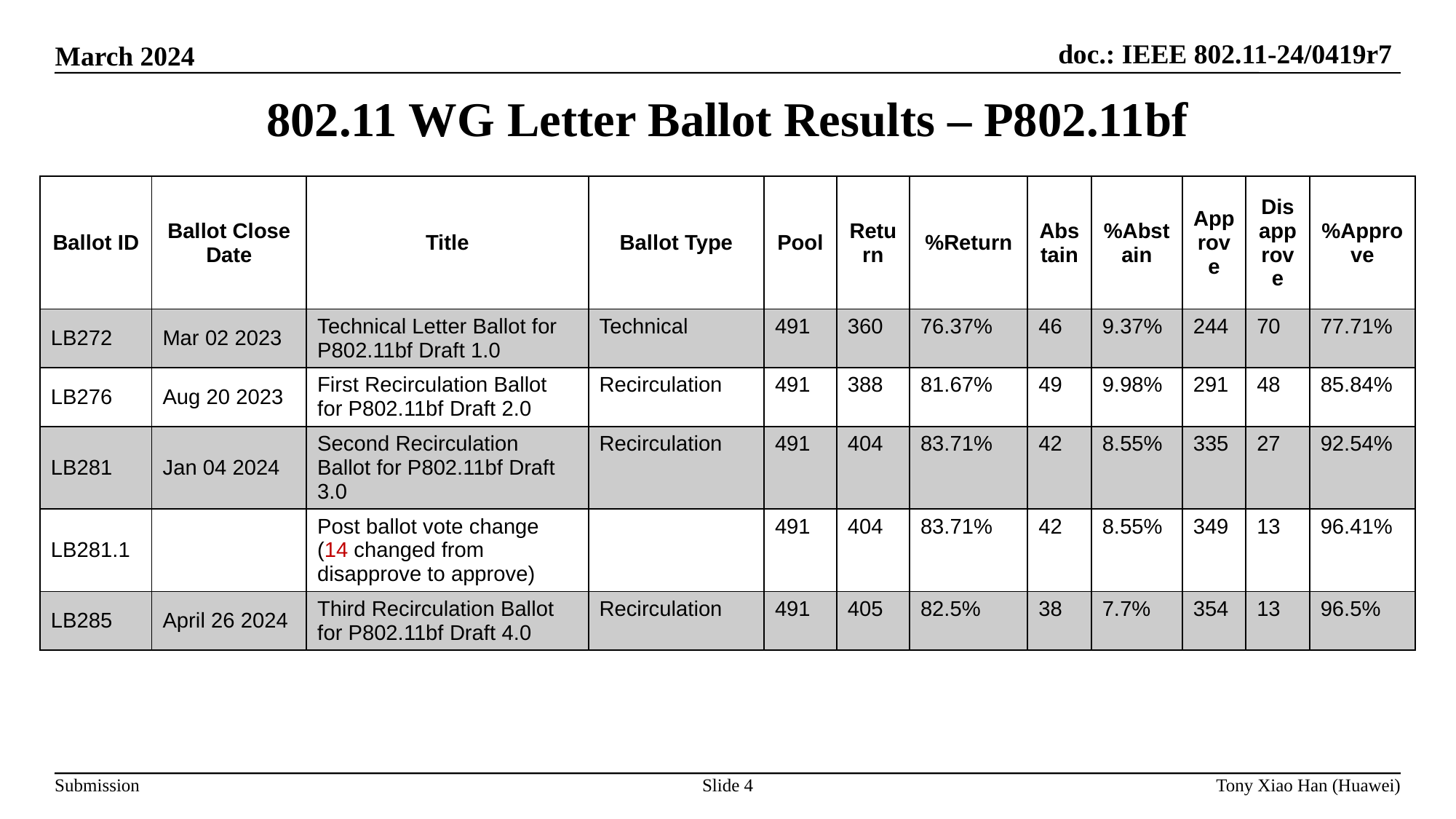

802.11 WG Letter Ballot Results – P802.11bf
| Ballot ID | Ballot Close Date | Title | Ballot Type | Pool | Return | %Return | Abstain | %Abstain | Approve | Disapprove | %Approve |
| --- | --- | --- | --- | --- | --- | --- | --- | --- | --- | --- | --- |
| LB272 | Mar 02 2023 | Technical Letter Ballot for P802.11bf Draft 1.0 | Technical | 491 | 360 | 76.37% | 46 | 9.37% | 244 | 70 | 77.71% |
| LB276 | Aug 20 2023 | First Recirculation Ballot for P802.11bf Draft 2.0 | Recirculation | 491 | 388 | 81.67% | 49 | 9.98% | 291 | 48 | 85.84% |
| LB281 | Jan 04 2024 | Second Recirculation Ballot for P802.11bf Draft 3.0 | Recirculation | 491 | 404 | 83.71% | 42 | 8.55% | 335 | 27 | 92.54% |
| LB281.1 |  | Post ballot vote change (14 changed from disapprove to approve) |  | 491 | 404 | 83.71% | 42 | 8.55% | 349 | 13 | 96.41% |
| LB285 | April 26 2024 | Third Recirculation Ballot for P802.11bf Draft 4.0 | Recirculation | 491 | 405 | 82.5% | 38 | 7.7% | 354 | 13 | 96.5% |